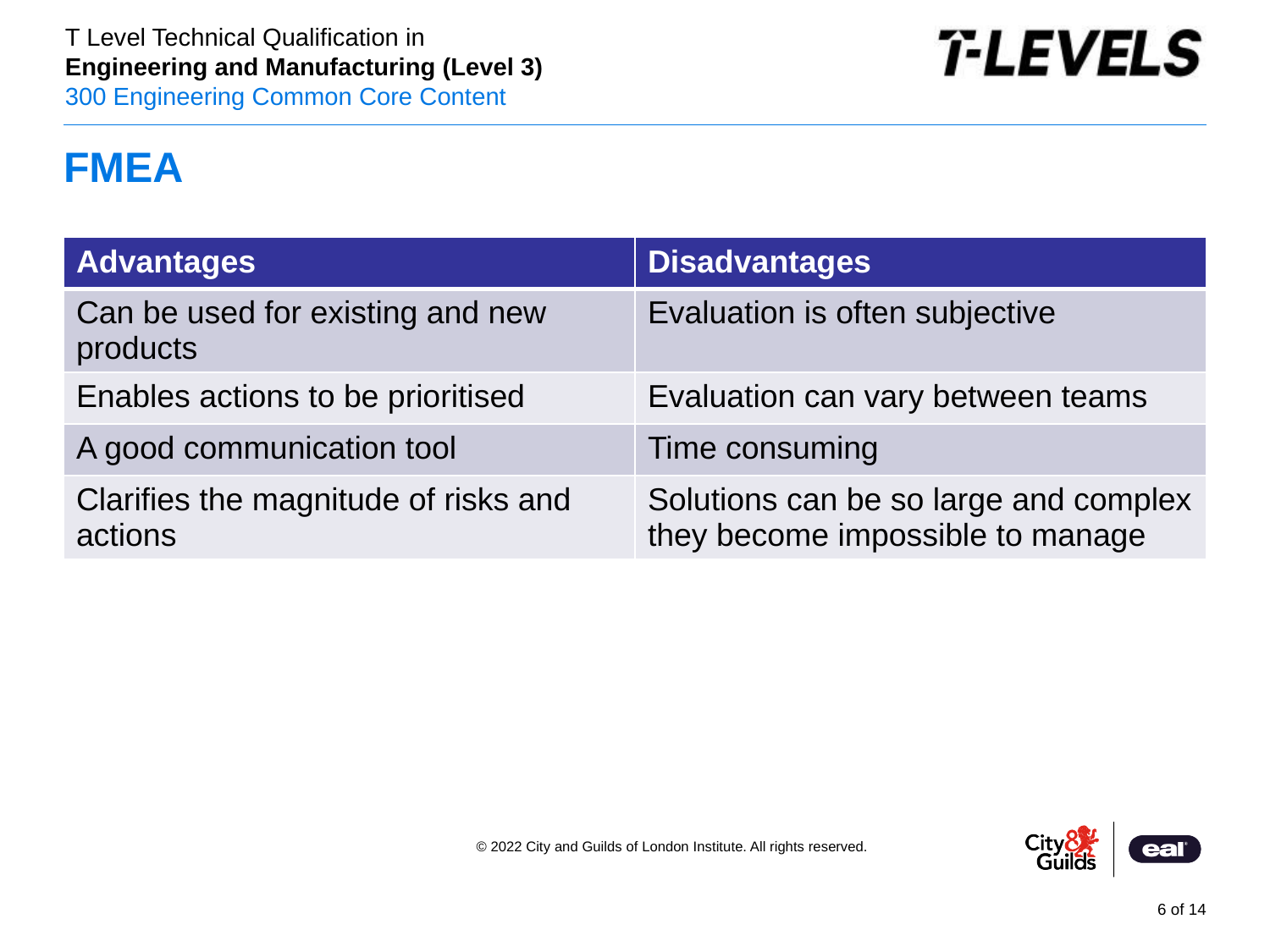

# FMEA
| Advantages | Disadvantages |
| --- | --- |
| Can be used for existing and new products | Evaluation is often subjective |
| Enables actions to be prioritised | Evaluation can vary between teams |
| A good communication tool | Time consuming |
| Clarifies the magnitude of risks and actions | Solutions can be so large and complex they become impossible to manage |